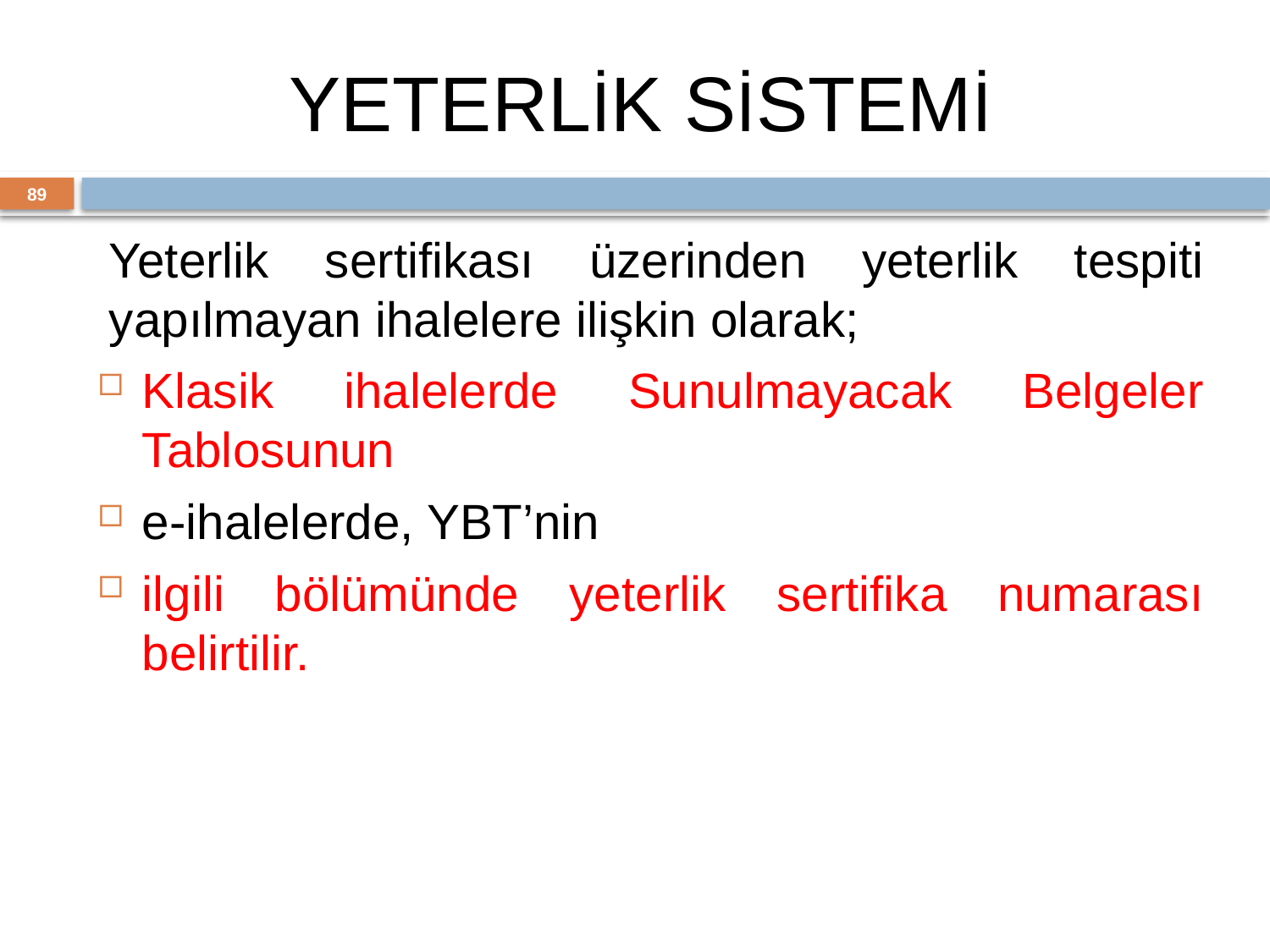

# YETERLİK SİSTEMİ
89
Yeterlik sertifikası üzerinden yeterlik tespiti yapılmayan ihalelere ilişkin olarak;
Klasik ihalelerde Sunulmayacak Belgeler Tablosunun
e-ihalelerde, YBT’nin
ilgili bölümünde yeterlik sertifika numarası belirtilir.